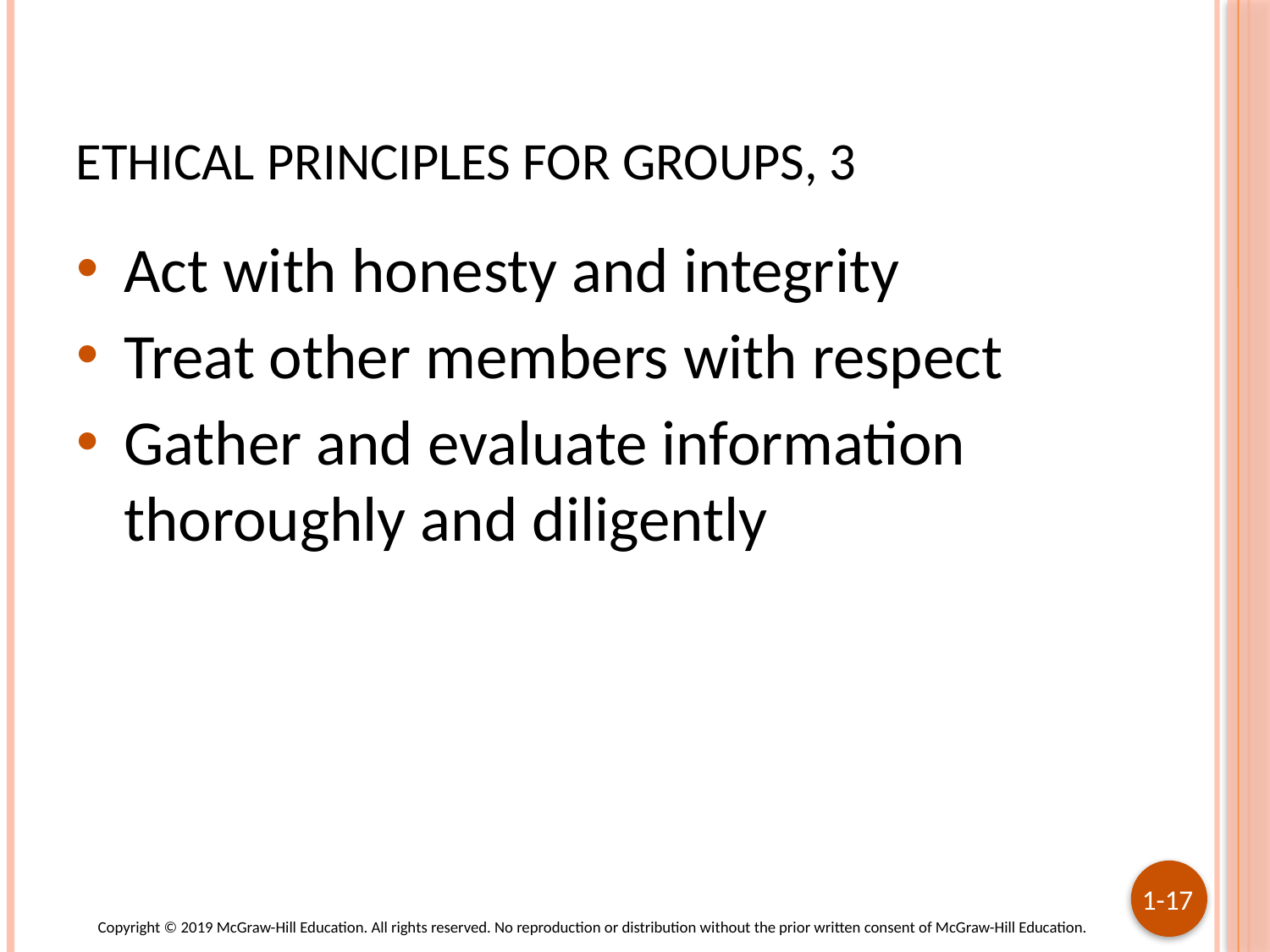

# Ethical Principles for Groups, 3
Act with honesty and integrity
Treat other members with respect
Gather and evaluate information thoroughly and diligently